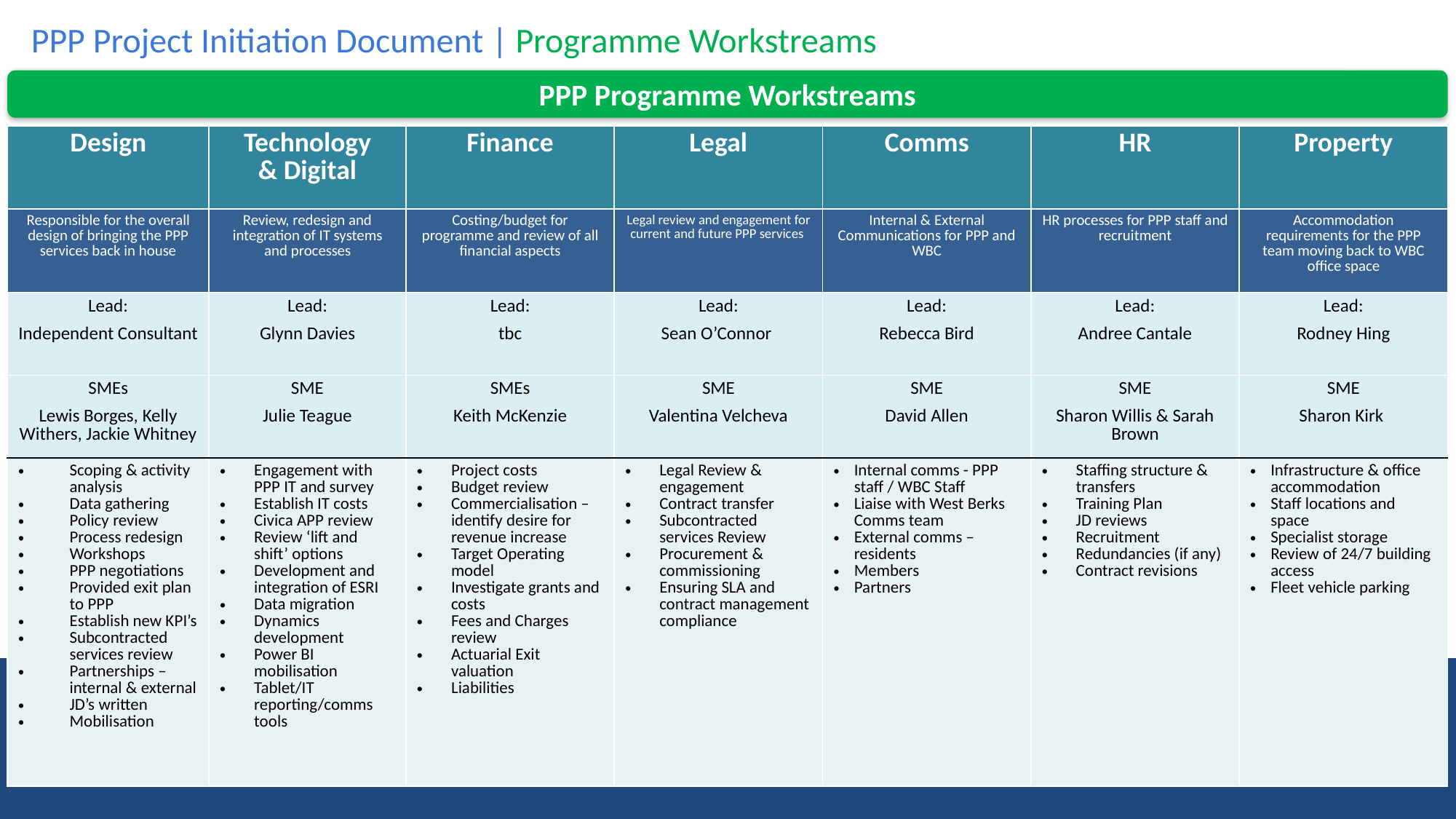

# PPP Project Initiation Document | Programme Workstreams
PPP Programme Workstreams
| Design | Technology & Digital | Finance | Legal | Comms | HR | Property |
| --- | --- | --- | --- | --- | --- | --- |
| Responsible for the overall design of bringing the PPP services back in house | Review, redesign and integration of IT systems and processes | Costing/budget for programme and review of all financial aspects | Legal review and engagement for current and future PPP services | Internal & External Communications for PPP and WBC | HR processes for PPP staff and recruitment | Accommodation requirements for the PPP team moving back to WBC office space |
| Lead: Independent Consultant | Lead: Glynn Davies | Lead: tbc | Lead: Sean O’Connor | Lead: Rebecca Bird | Lead: Andree Cantale | Lead: Rodney Hing |
| SMEs Lewis Borges, Kelly Withers, Jackie Whitney | SME Julie Teague | SMEs Keith McKenzie | SME Valentina Velcheva | SME David Allen | SME Sharon Willis & Sarah Brown | SME Sharon Kirk |
| Scoping & activity analysis Data gathering Policy review Process redesign Workshops PPP negotiations Provided exit plan to PPP Establish new KPI’s Subcontracted services review Partnerships – internal & external JD’s written Mobilisation | Engagement with PPP IT and survey Establish IT costs Civica APP review Review ‘lift and shift’ options Development and integration of ESRI Data migration Dynamics development Power BI mobilisation Tablet/IT reporting/comms tools | Project costs Budget review Commercialisation – identify desire for revenue increase Target Operating model Investigate grants and costs Fees and Charges review Actuarial Exit valuation Liabilities | Legal Review & engagement Contract transfer Subcontracted services Review Procurement & commissioning Ensuring SLA and contract management compliance | Internal comms - PPP staff / WBC Staff Liaise with West Berks Comms team External comms – residents Members Partners | Staffing structure & transfers Training Plan JD reviews Recruitment Redundancies (if any) Contract revisions | Infrastructure & office accommodation Staff locations and space Specialist storage Review of 24/7 building access Fleet vehicle parking |